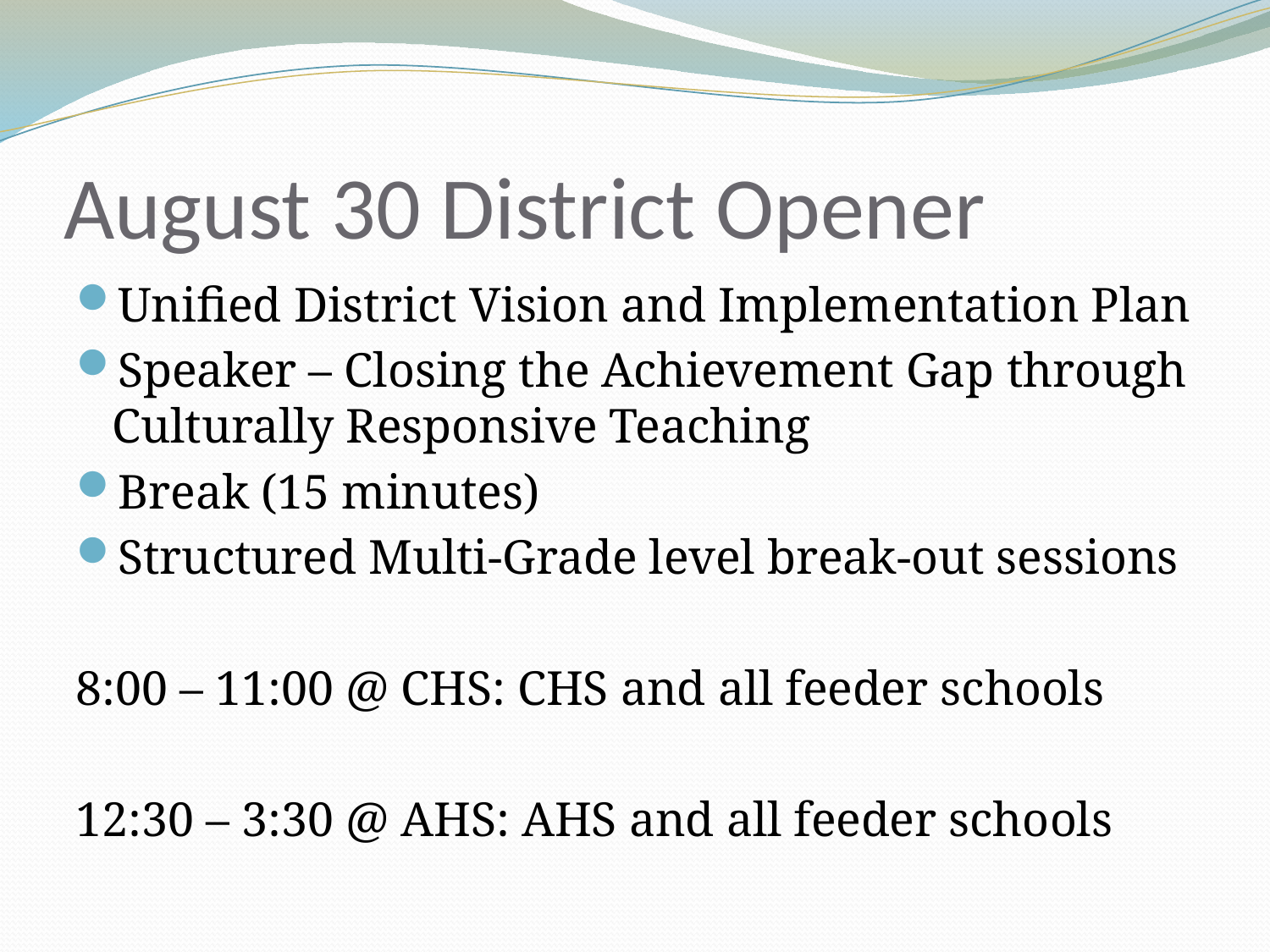

# August 30 District Opener
Unified District Vision and Implementation Plan
Speaker – Closing the Achievement Gap through Culturally Responsive Teaching
Break (15 minutes)
Structured Multi-Grade level break-out sessions

8:00 – 11:00 @ CHS: CHS and all feeder schools

12:30 – 3:30 @ AHS: AHS and all feeder schools